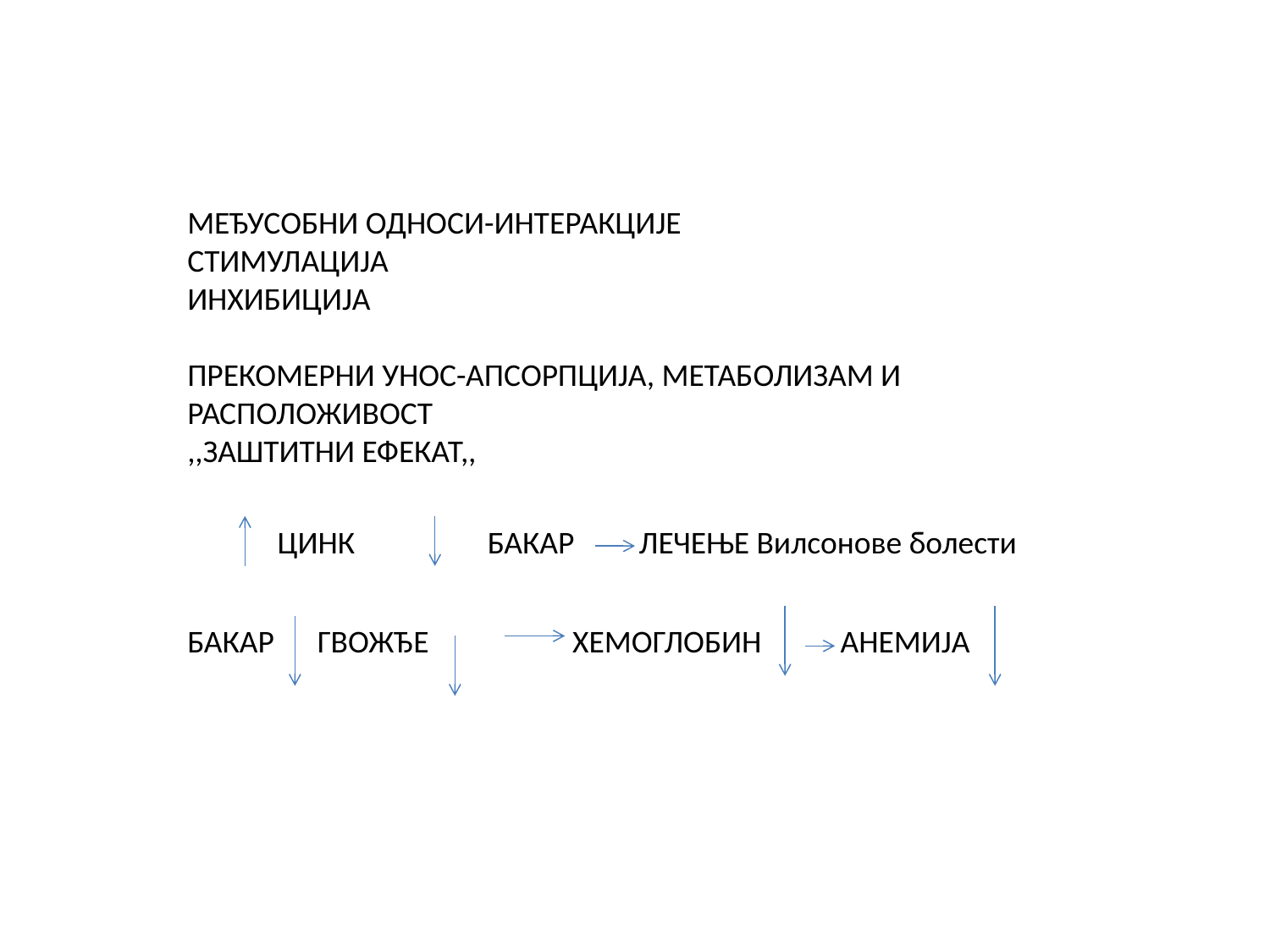

МЕЂУСОБНИ ОДНОСИ-ИНТЕРАКЦИЈЕ
СТИМУЛАЦИЈА
ИНХИБИЦИЈА

ПРЕКОМЕРНИ УНОС-АПСОРПЦИЈА, МЕТАБОЛИЗАМ И РАСПОЛОЖИВОСТ
,,ЗАШТИТНИ ЕФЕКАТ,,

БАКАР      ГВОЖЂЕ                    ХЕМОГЛОБИН           АНЕМИЈА

ЦИНК
БАКАР         ЛЕЧЕЊЕ Вилсонове болести